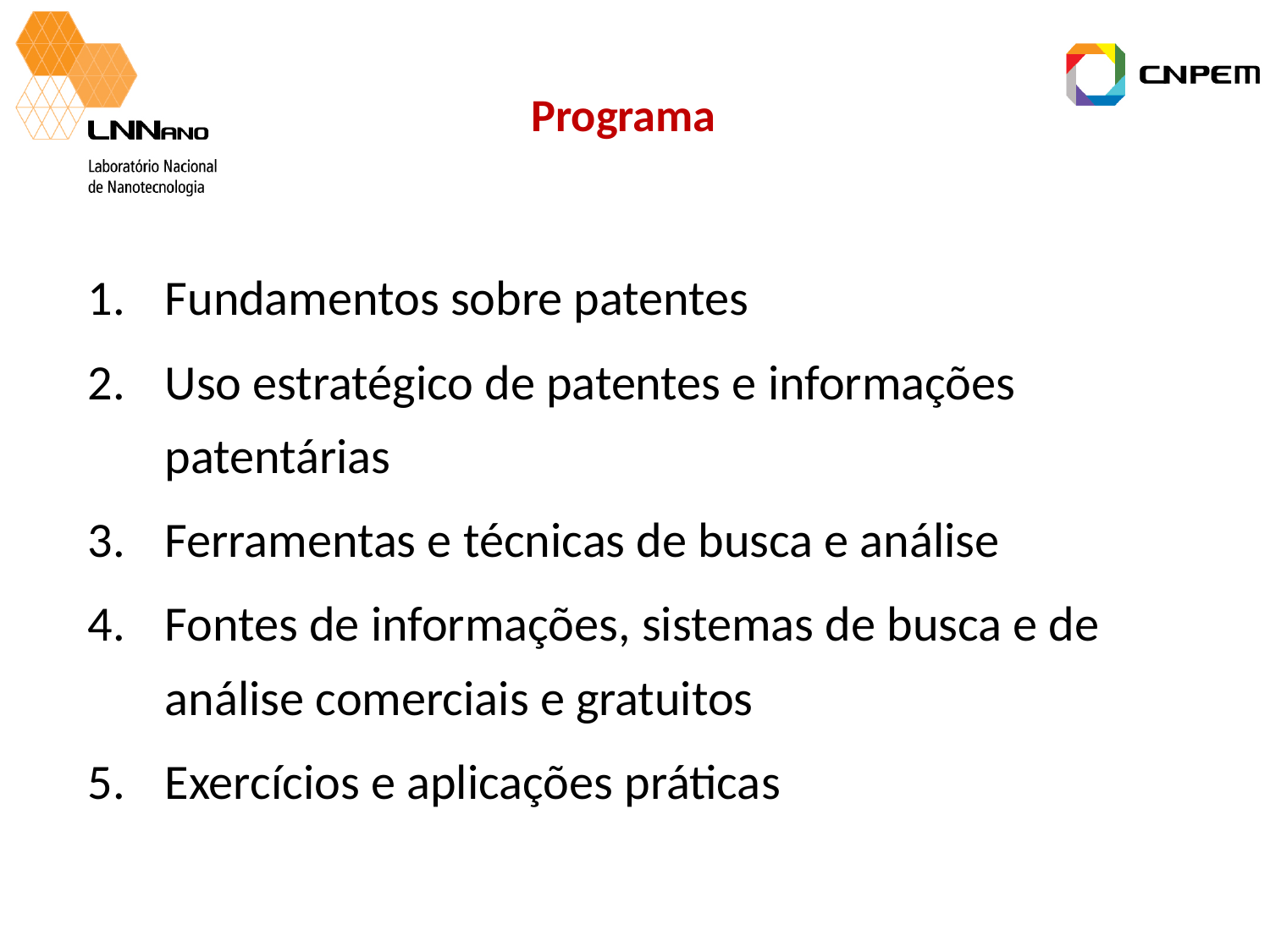

# Programa
Fundamentos sobre patentes
Uso estratégico de patentes e informações patentárias
Ferramentas e técnicas de busca e análise
Fontes de informações, sistemas de busca e de análise comerciais e gratuitos
Exercícios e aplicações práticas